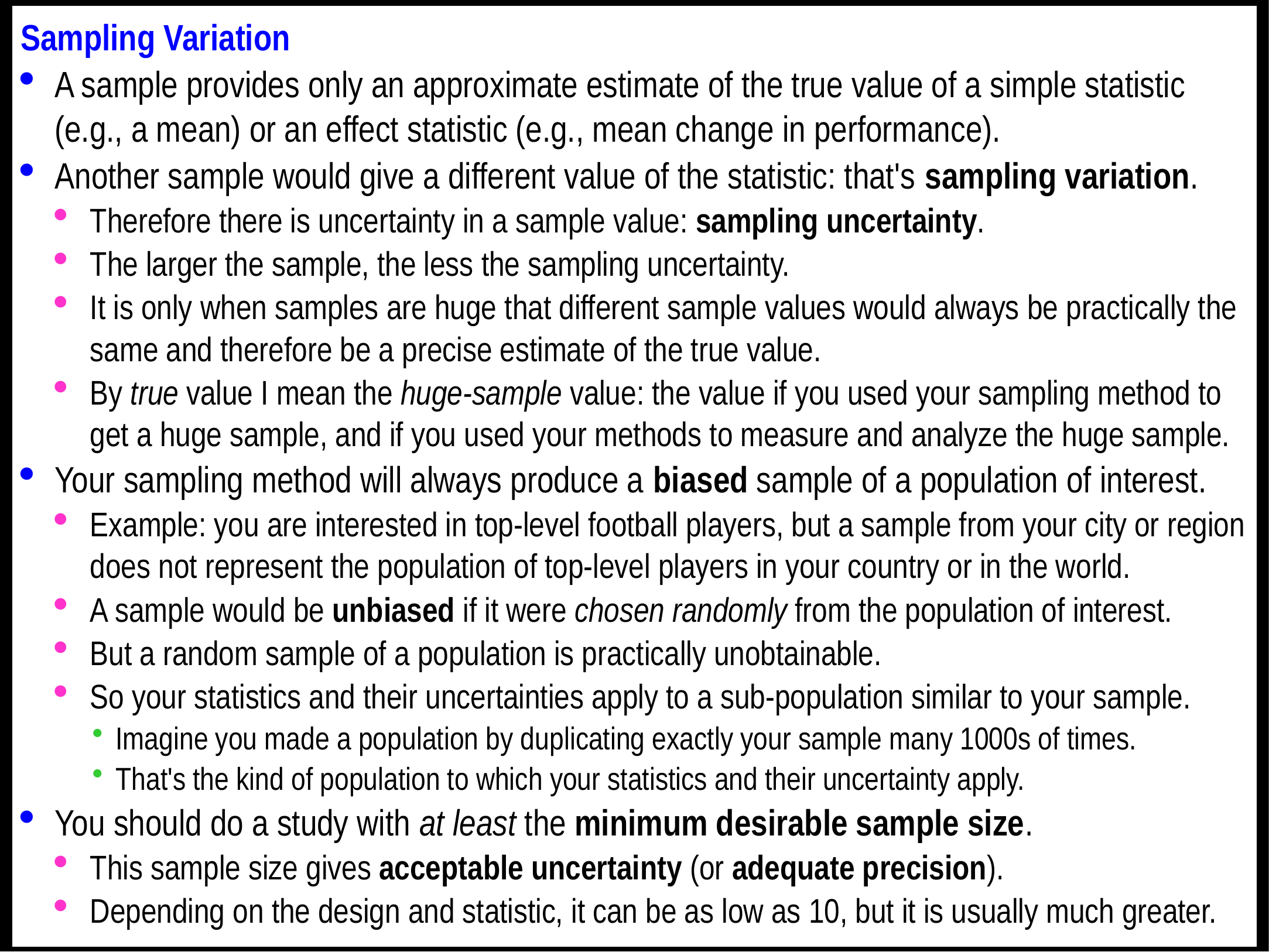

Sampling Variation
A sample provides only an approximate estimate of the true value of a simple statistic (e.g., a mean) or an effect statistic (e.g., mean change in performance).
Another sample would give a different value of the statistic: that's sampling variation.
Therefore there is uncertainty in a sample value: sampling uncertainty.
The larger the sample, the less the sampling uncertainty.
It is only when samples are huge that different sample values would always be practically the same and therefore be a precise estimate of the true value.
By true value I mean the huge-sample value: the value if you used your sampling method to get a huge sample, and if you used your methods to measure and analyze the huge sample.
Your sampling method will always produce a biased sample of a population of interest.
Example: you are interested in top-level football players, but a sample from your city or region does not represent the population of top-level players in your country or in the world.
A sample would be unbiased if it were chosen randomly from the population of interest.
But a random sample of a population is practically unobtainable.
So your statistics and their uncertainties apply to a sub-population similar to your sample.
Imagine you made a population by duplicating exactly your sample many 1000s of times.
That's the kind of population to which your statistics and their uncertainty apply.
You should do a study with at least the minimum desirable sample size.
This sample size gives acceptable uncertainty (or adequate precision).
Depending on the design and statistic, it can be as low as 10, but it is usually much greater.